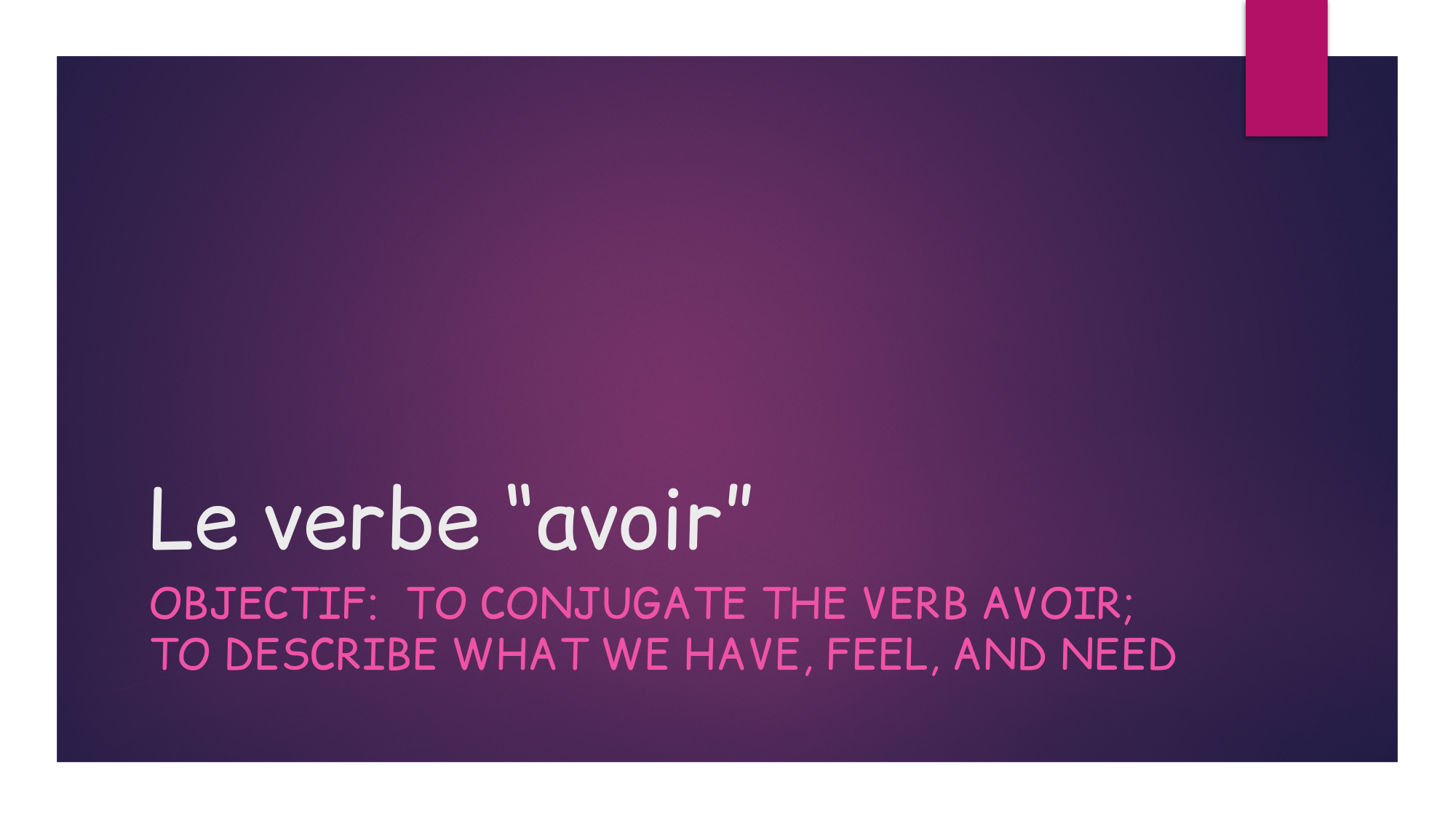

# Le verbe “avoir”
Objectif:  to conjugate the verb avoir; to describe what we have, feel, and need